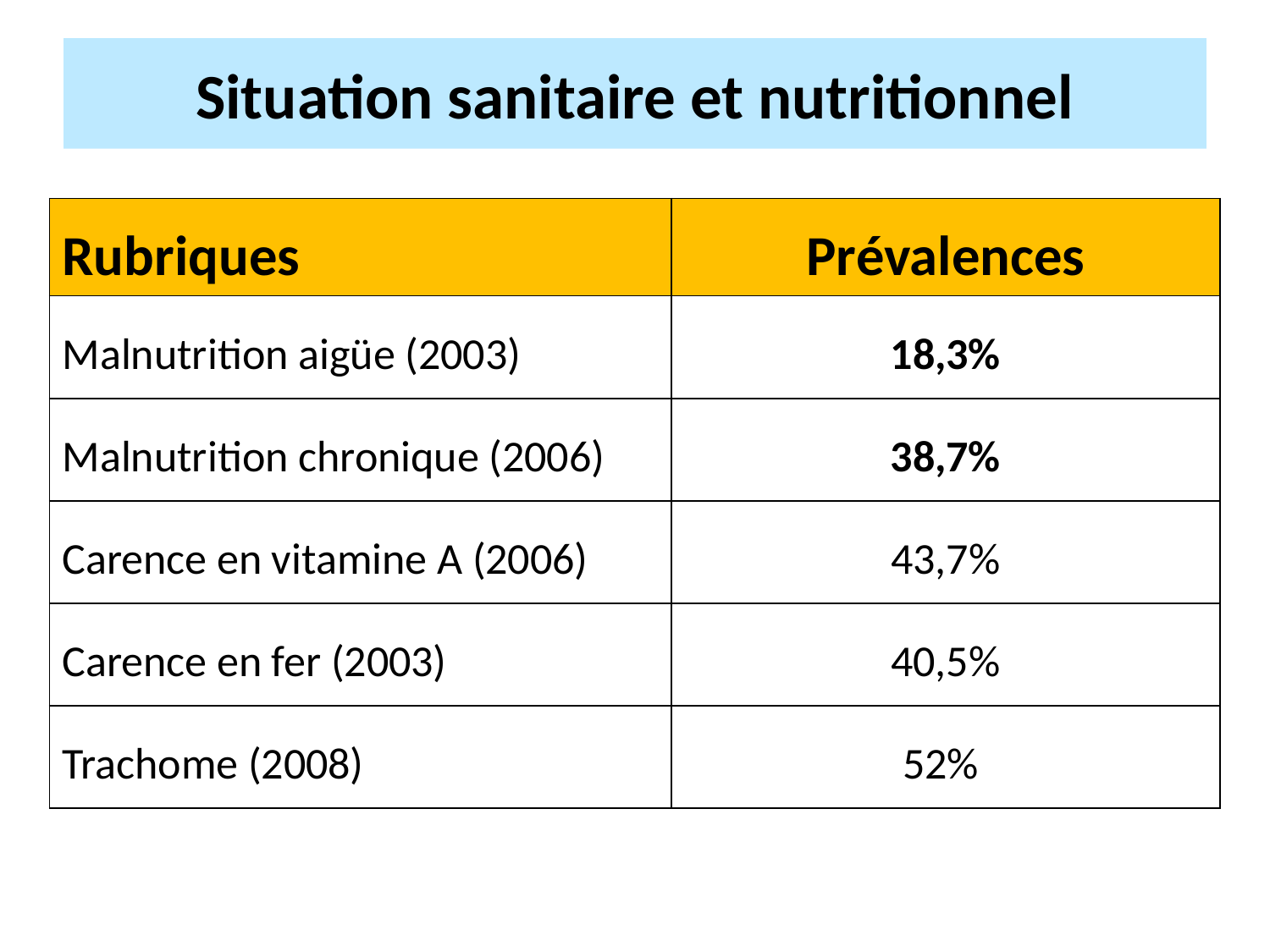

# Situation sanitaire et nutritionnel
| Rubriques | Prévalences |
| --- | --- |
| Malnutrition aigüe (2003) | 18,3% |
| Malnutrition chronique (2006) | 38,7% |
| Carence en vitamine A (2006) | 43,7% |
| Carence en fer (2003) | 40,5% |
| Trachome (2008) | 52% |